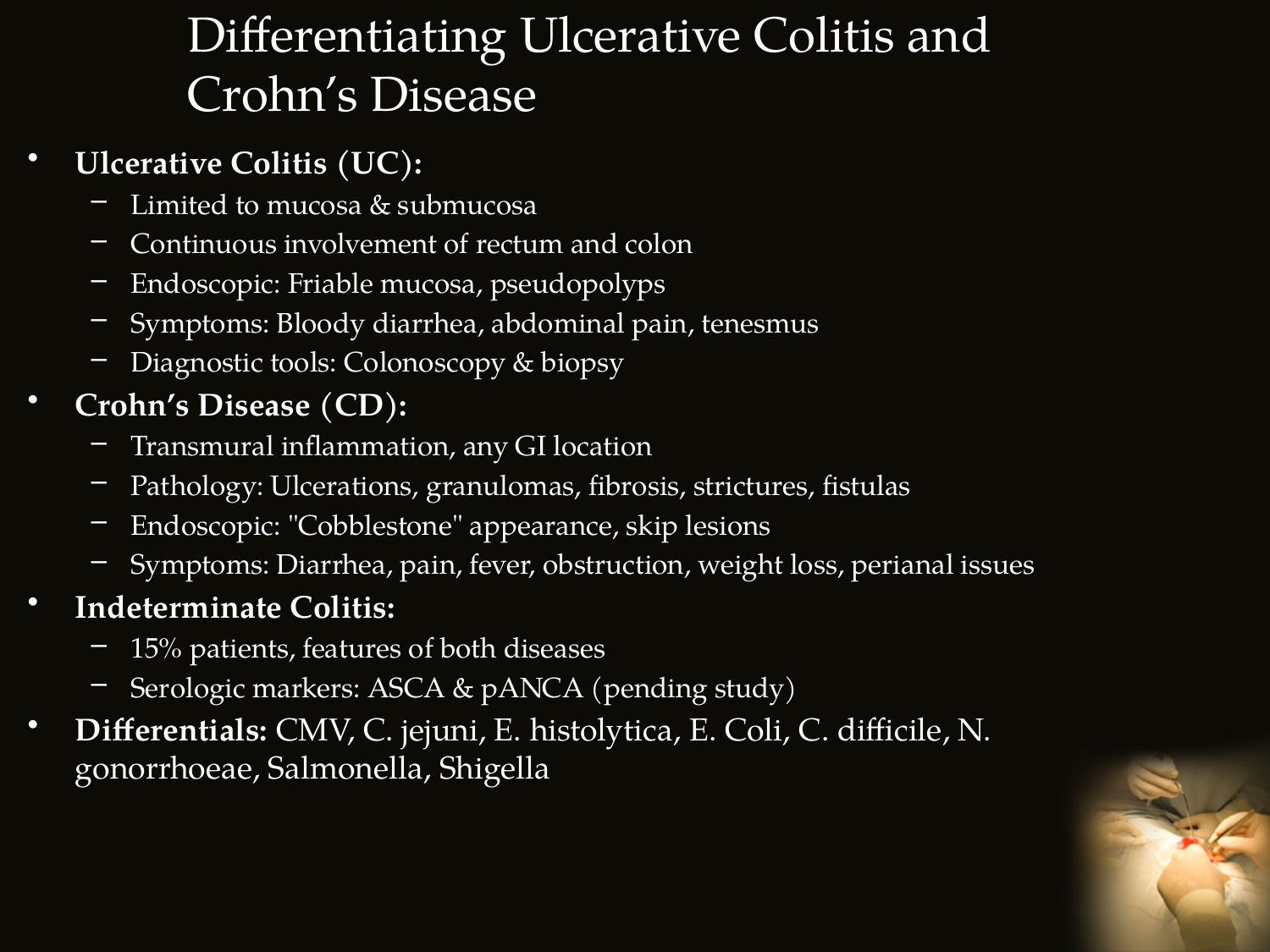

# Differentiating Ulcerative Colitis and Crohn’s Disease
Ulcerative Colitis (UC):
Limited to mucosa & submucosa
Continuous involvement of rectum and colon
Endoscopic: Friable mucosa, pseudopolyps
Symptoms: Bloody diarrhea, abdominal pain, tenesmus
Diagnostic tools: Colonoscopy & biopsy
Crohn’s Disease (CD):
Transmural inflammation, any GI location
Pathology: Ulcerations, granulomas, fibrosis, strictures, fistulas
Endoscopic: "Cobblestone" appearance, skip lesions
Symptoms: Diarrhea, pain, fever, obstruction, weight loss, perianal issues
Indeterminate Colitis:
15% patients, features of both diseases
Serologic markers: ASCA & pANCA (pending study)
Differentials: CMV, C. jejuni, E. histolytica, E. Coli, C. difficile, N. gonorrhoeae, Salmonella, Shigella